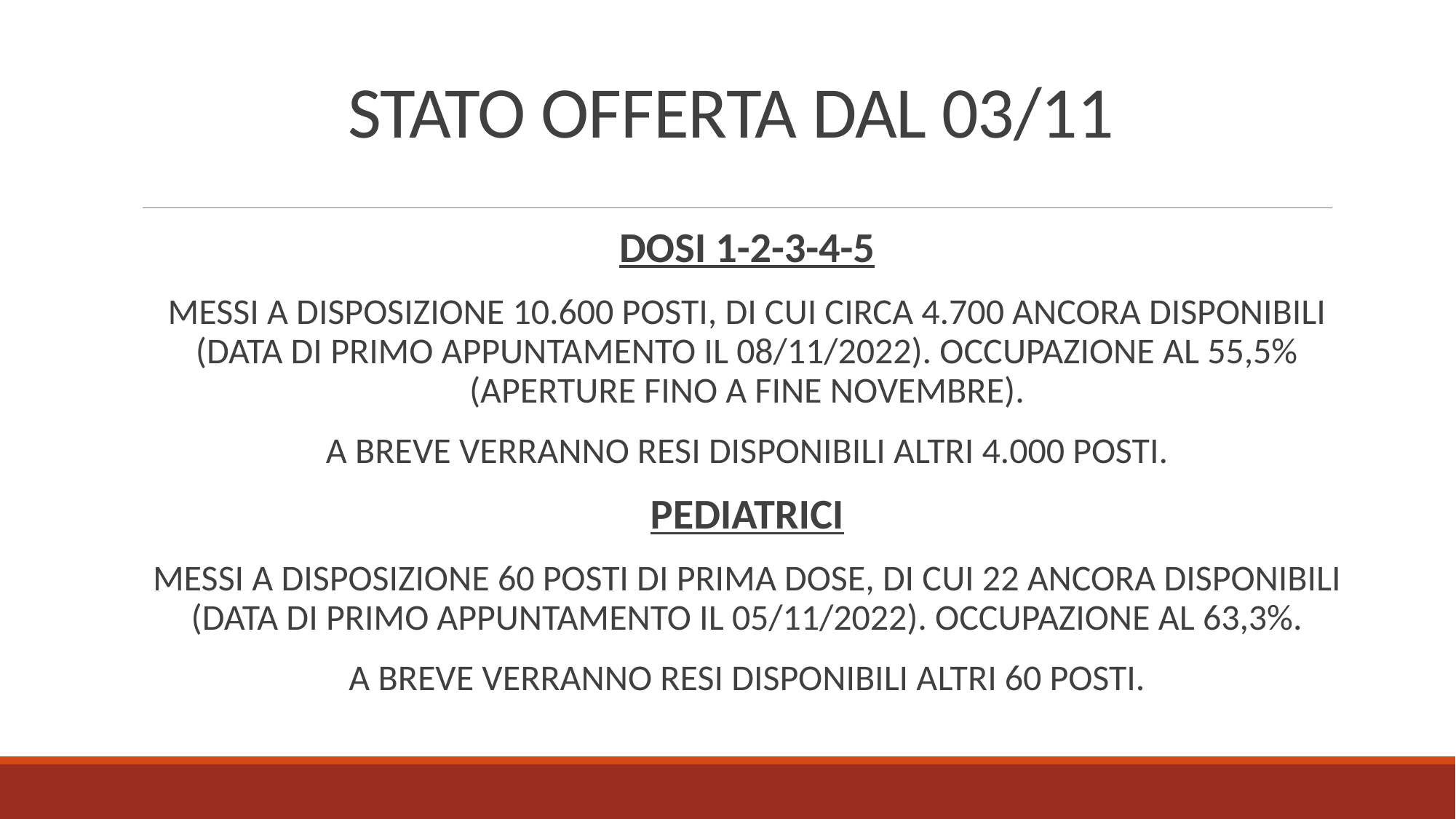

# Stato offerta dal 03/11
Dosi 1-2-3-4-5
Messi a disposizione 10.600 posti, di cui circa 4.700 ancora disponibili (data di primo appuntamento il 08/11/2022). Occupazione al 55,5% (aperture fino a fine novembre).
A breve verranno resi disponibili altri 4.000 posti.
Pediatrici
Messi a disposizione 60 posti di prima dose, di cui 22 ancora disponibili (data di primo appuntamento il 05/11/2022). Occupazione al 63,3%.
A breve verranno resi disponibili altri 60 posti.